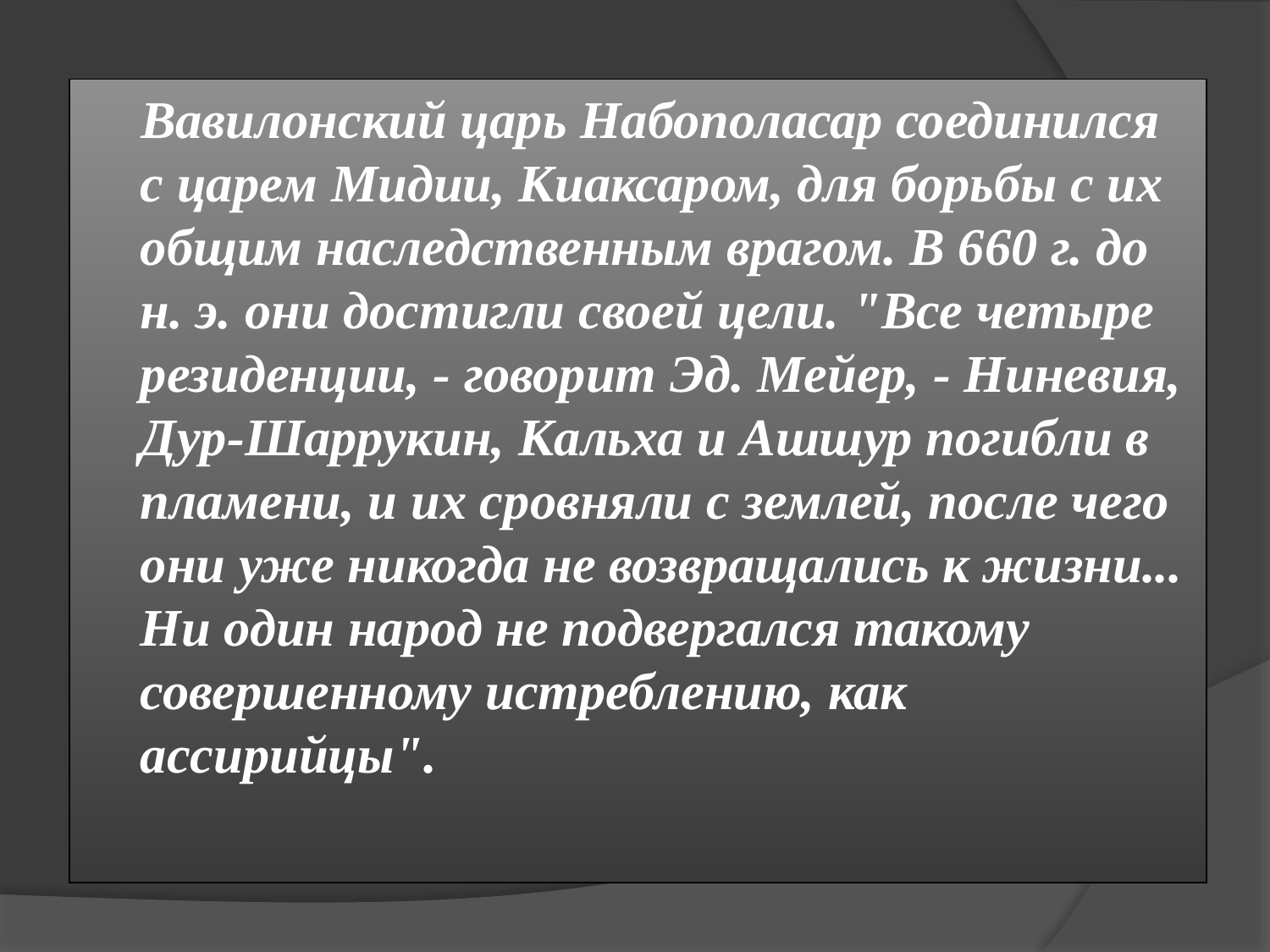

Вавилонский царь Набополасар соединился с царем Мидии, Киаксаром, для борьбы с их общим наследственным врагом. В 660 г. до н. э. они достигли своей цели. "Все четыре резиденции, - говорит Эд. Мейер, - Ниневия, Дур-Шаррукин, Кальха и Ашшур погибли в пламени, и их сровняли с землей, после чего они уже никогда не возвращались к жизни... Ни один народ не подвергался такому совершенному истреблению, как ассирийцы".